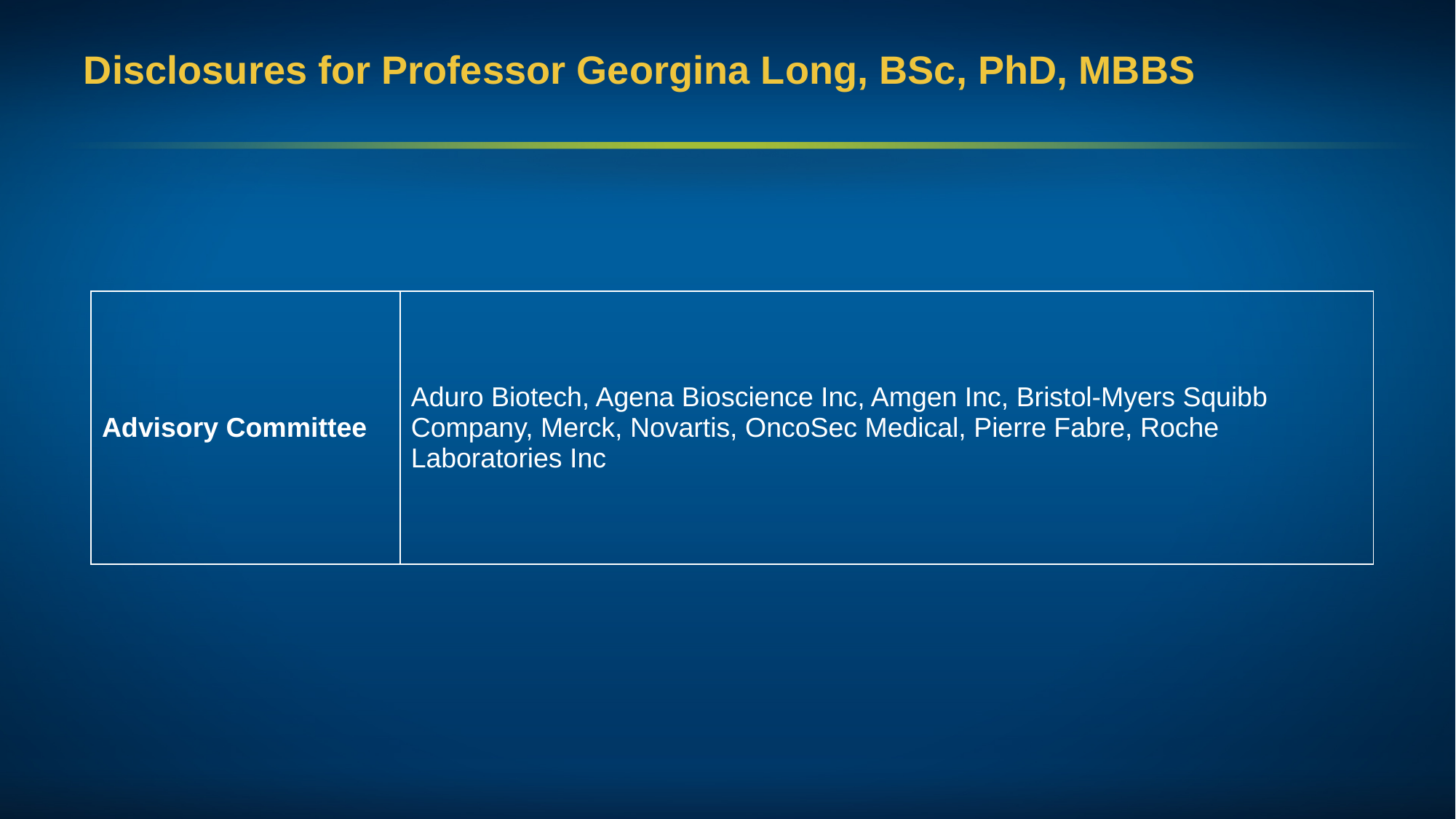

# Disclosures for Professor Georgina Long, BSc, PhD, MBBS
| Advisory Committee | Aduro Biotech, Agena Bioscience Inc, Amgen Inc, Bristol-Myers Squibb Company, Merck, Novartis, OncoSec Medical, Pierre Fabre, Roche Laboratories Inc |
| --- | --- |